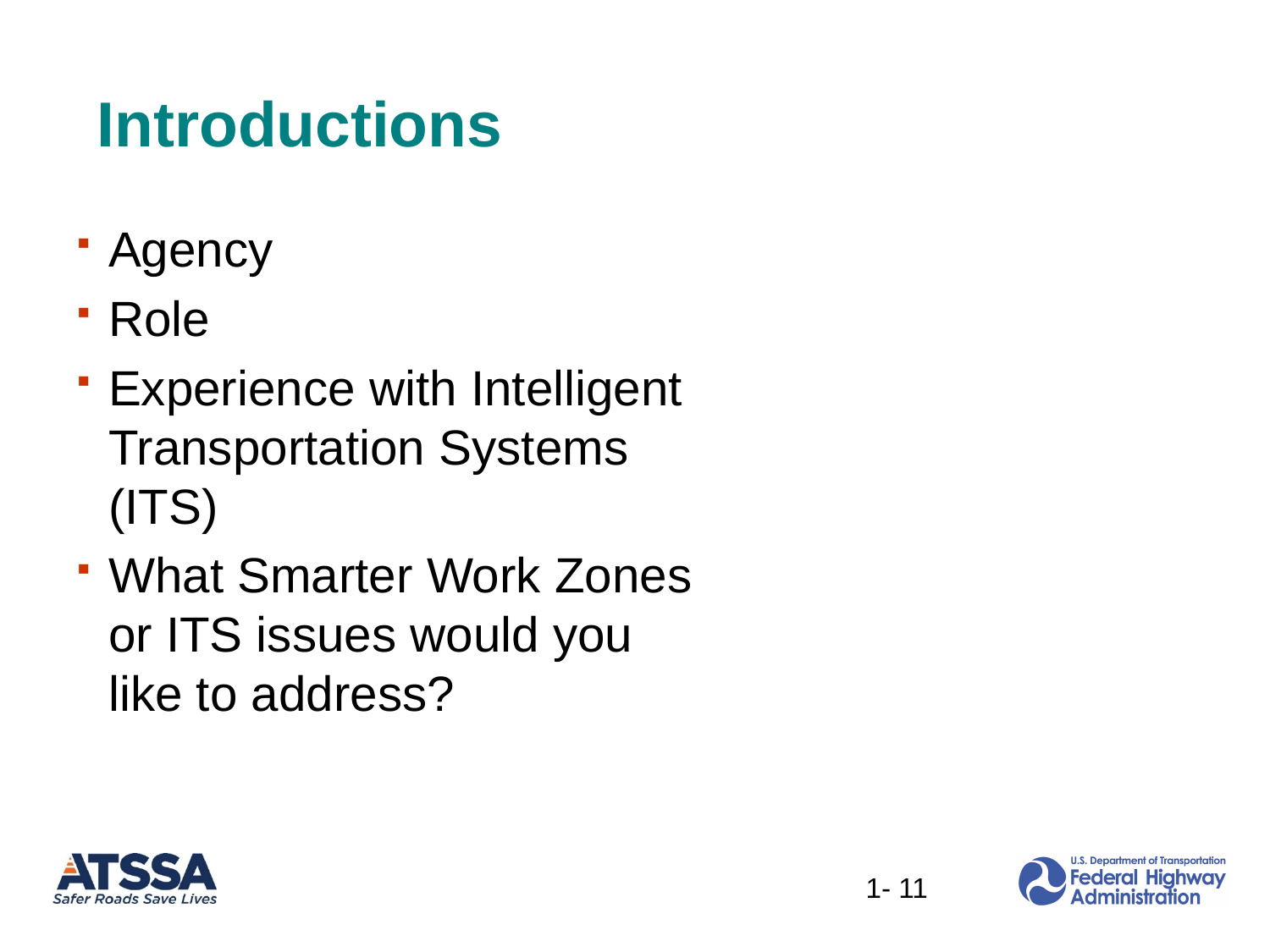

# Introductions
Agency
Role
Experience with Intelligent Transportation Systems (ITS)
What Smarter Work Zones or ITS issues would you like to address?